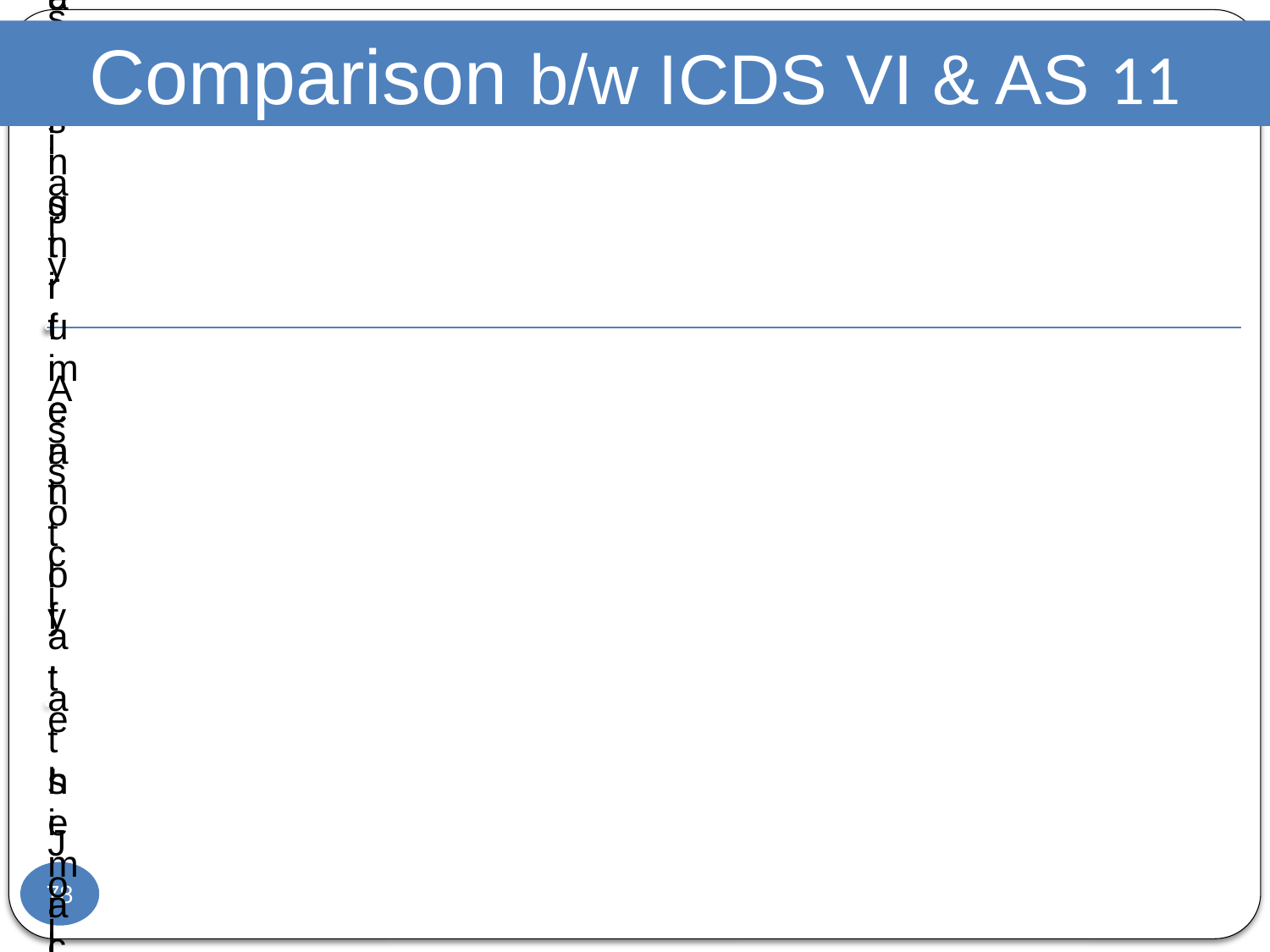

Comparison b/w ICDS VI & AS 11

78